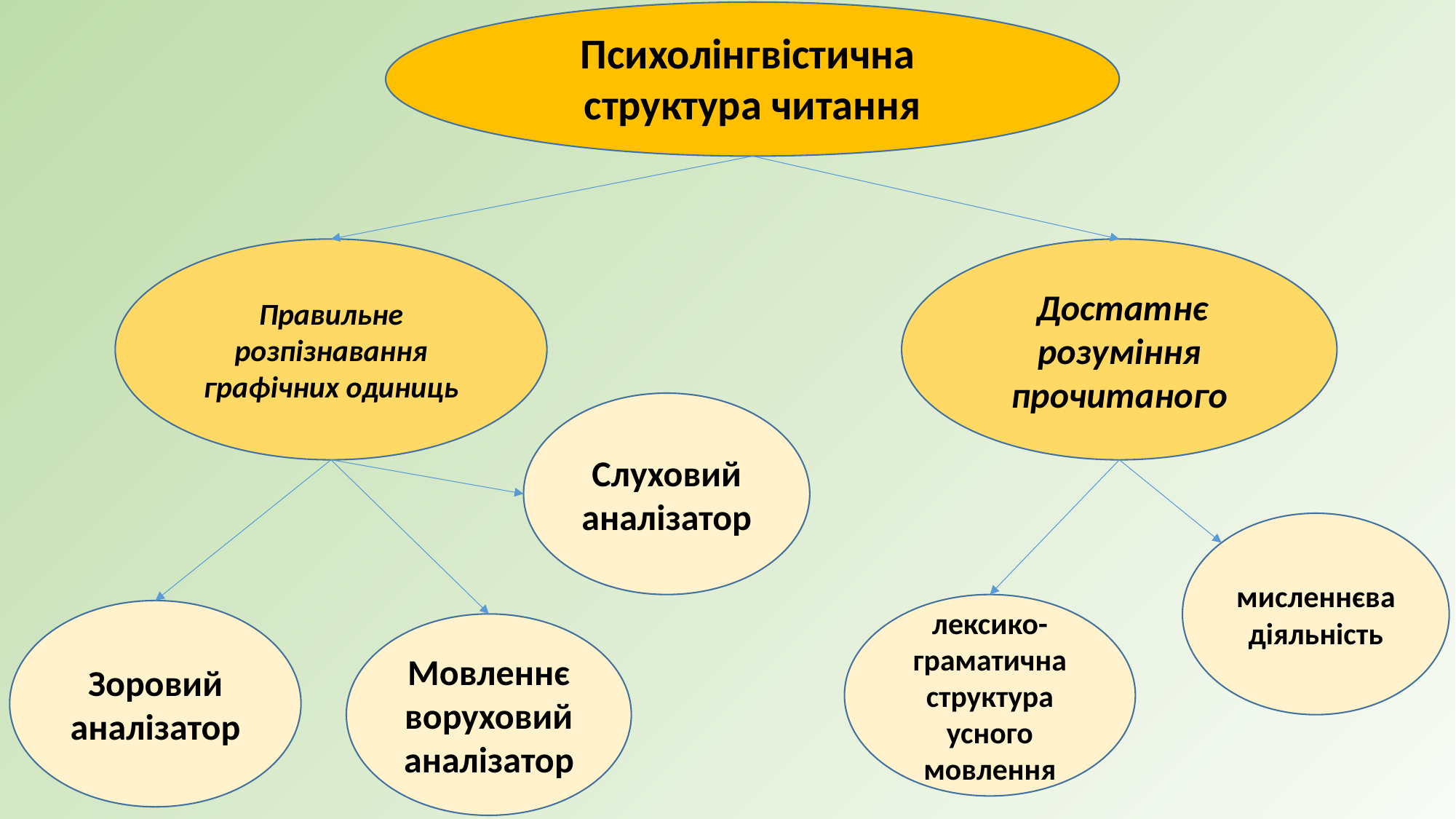

Психолінгвістична  структура читання
Правильне розпізнавання графічних одиниць
 Достатнє розуміння прочитаного
Слуховий аналізатор
мисленнєва діяльність
лексико-граматична структура усного мовлення
Зоровий аналізатор
Мовленнєворуховий аналізатор